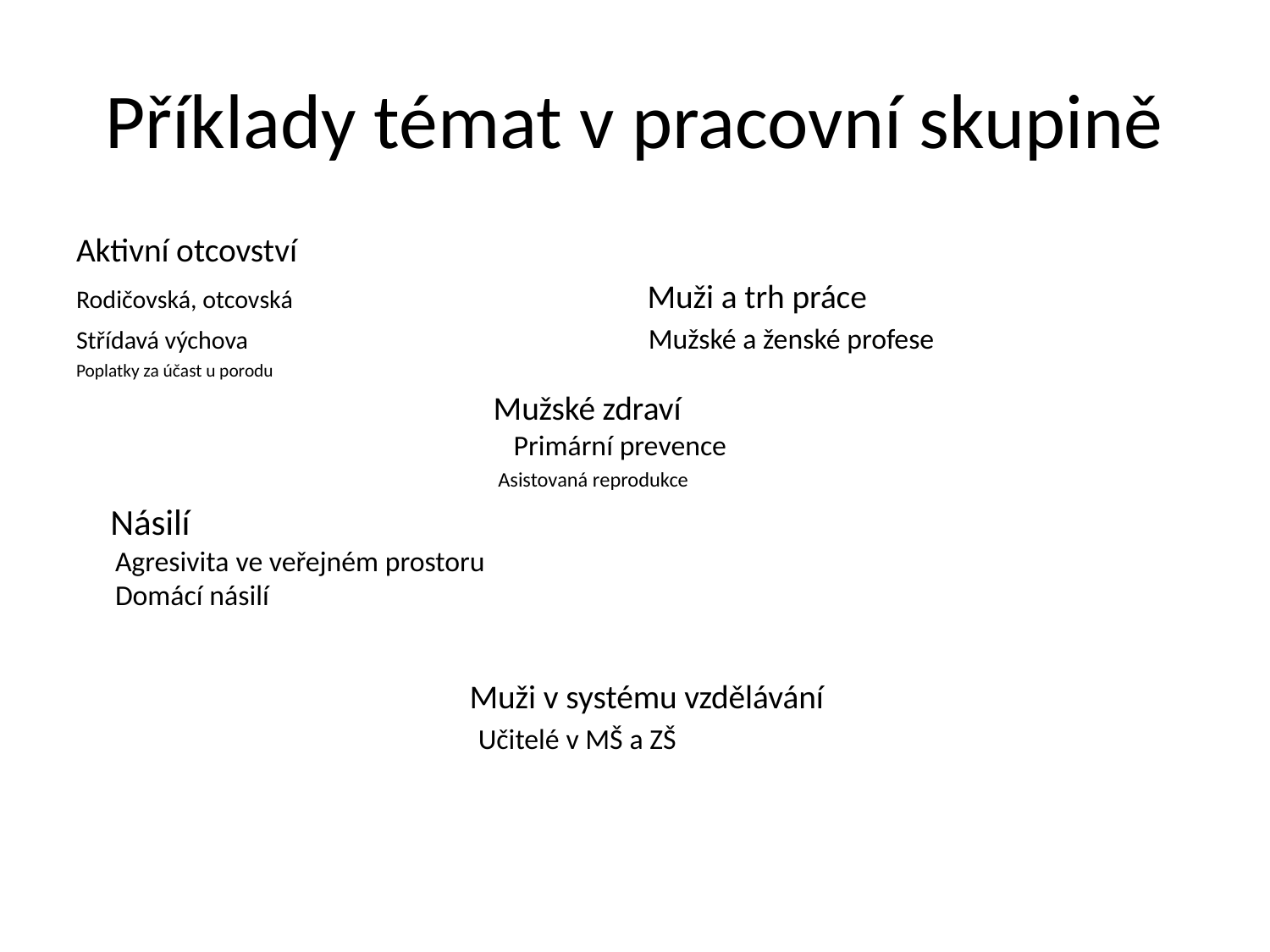

# Příklady témat v pracovní skupině
Aktivní otcovství
Rodičovská, otcovská                                                              Muži a trh práce
Střídavá výchova                                                                      Mužské a ženské profese
Poplatky za účast u porodu
                                                                         Mužské zdraví
                                                             Primární prevence
                                                                   Asistovaná reprodukce
      Násilí
Agresivita ve veřejném prostoru
Domácí násilí
                                                              Muži v systému vzdělávání
                                                 Učitelé v MŠ a ZŠ